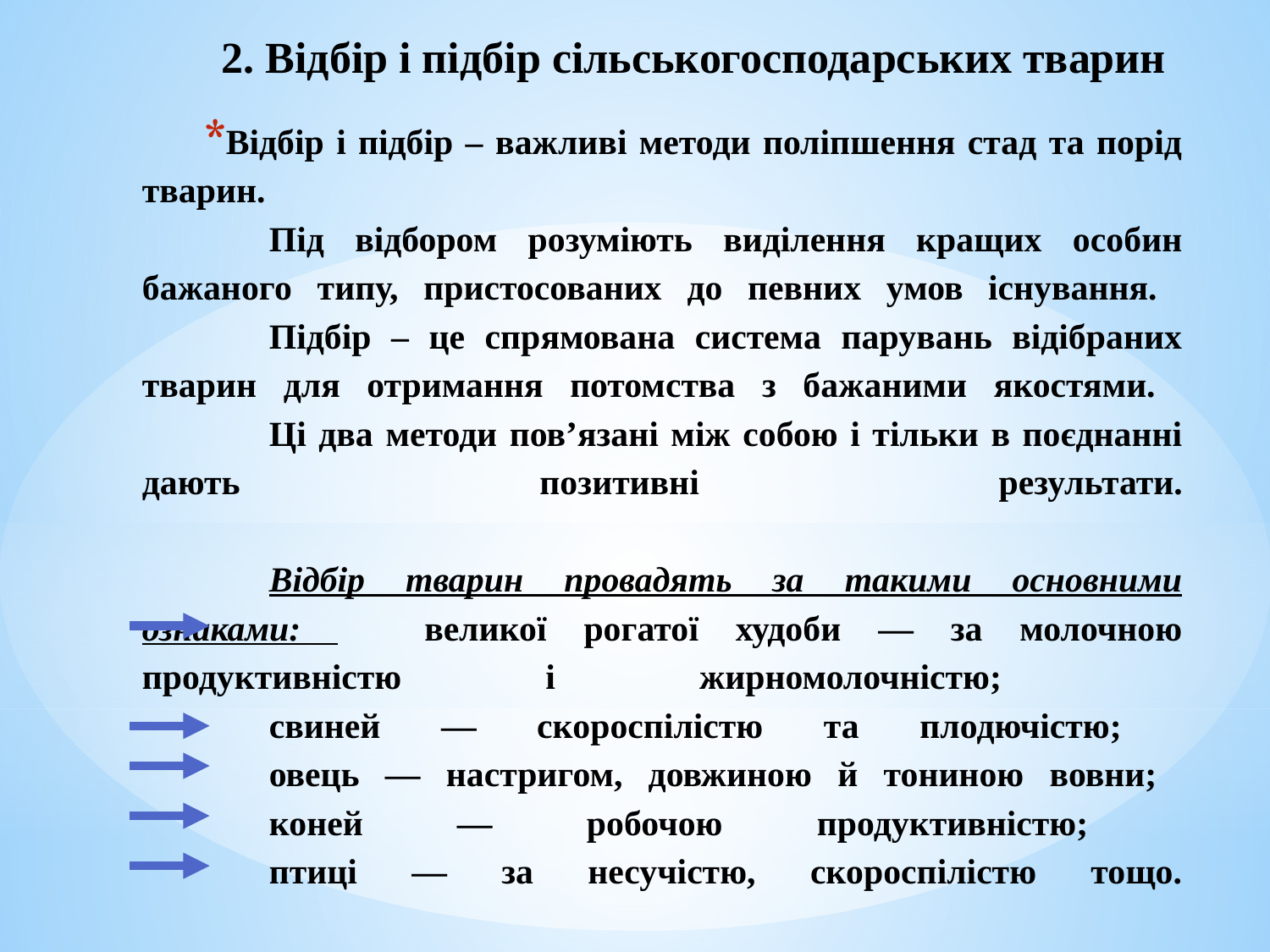

2. Відбір і підбір сільськогосподарських тварин
# Відбір і підбір – важливі методи поліпшення стад та порід тварин. Під відбором розуміють виділення кращих особин бажаного типу, пристосованих до певних умов існування. Підбір – це спрямована система парувань відібраних тварин для отримання потомства з бажаними якостями. Ці два методи пов’язані між собою і тільки в поєднанні дають позитивні результати. Відбір тварин провадять за такими основними ознаками: 	великої рогатої худоби — за молочною продуктивністю і жирномолочністю; свиней — скороспілістю та плодючістю; овець — настригом, довжи­ною й тониною вовни; коней — робочою продуктивністю; птиці — за несучістю, скороспілістю тощо.